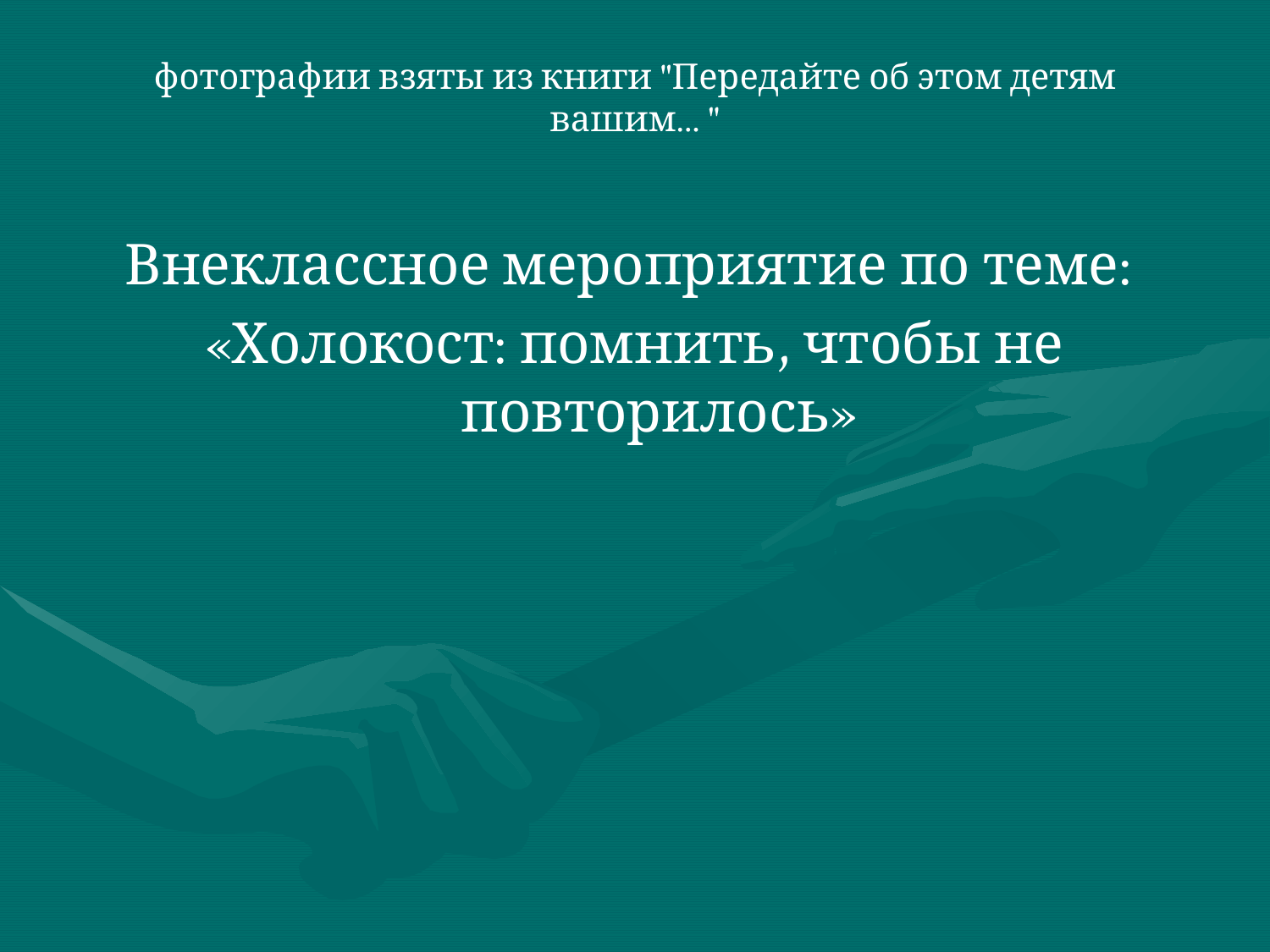

# фотографии взяты из книги "Передайте об этом детям вашим... "
Внеклассное мероприятие по теме:
«Холокост: помнить, чтобы не повторилось»